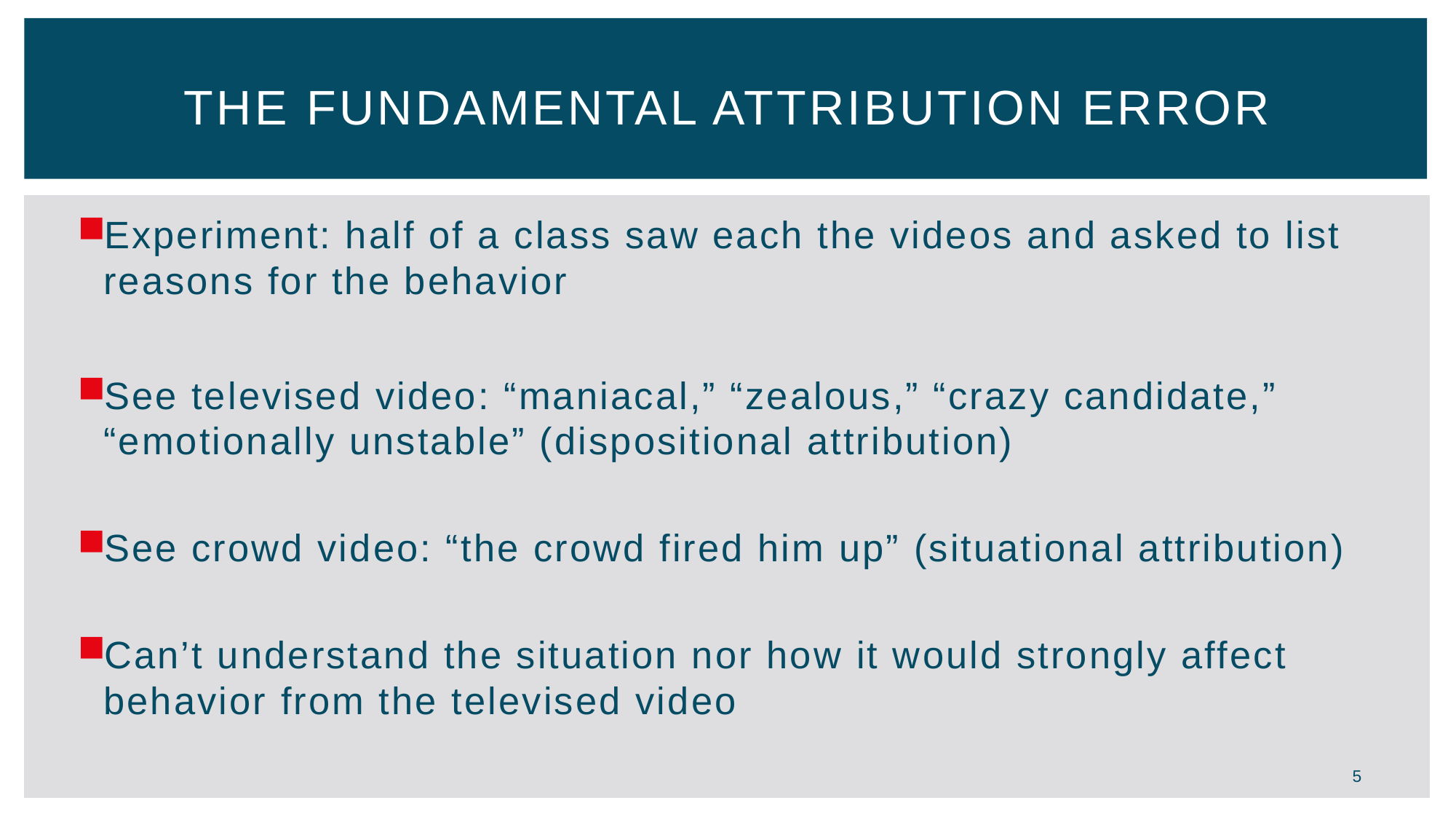

# The Fundamental Attribution Error
Experiment: half of a class saw each the videos and asked to list reasons for the behavior

See televised video: “maniacal,” “zealous,” “crazy candidate,” “emotionally unstable” (dispositional attribution)

See crowd video: “the crowd fired him up” (situational attribution)

Can’t understand the situation nor how it would strongly affect behavior from the televised video

5